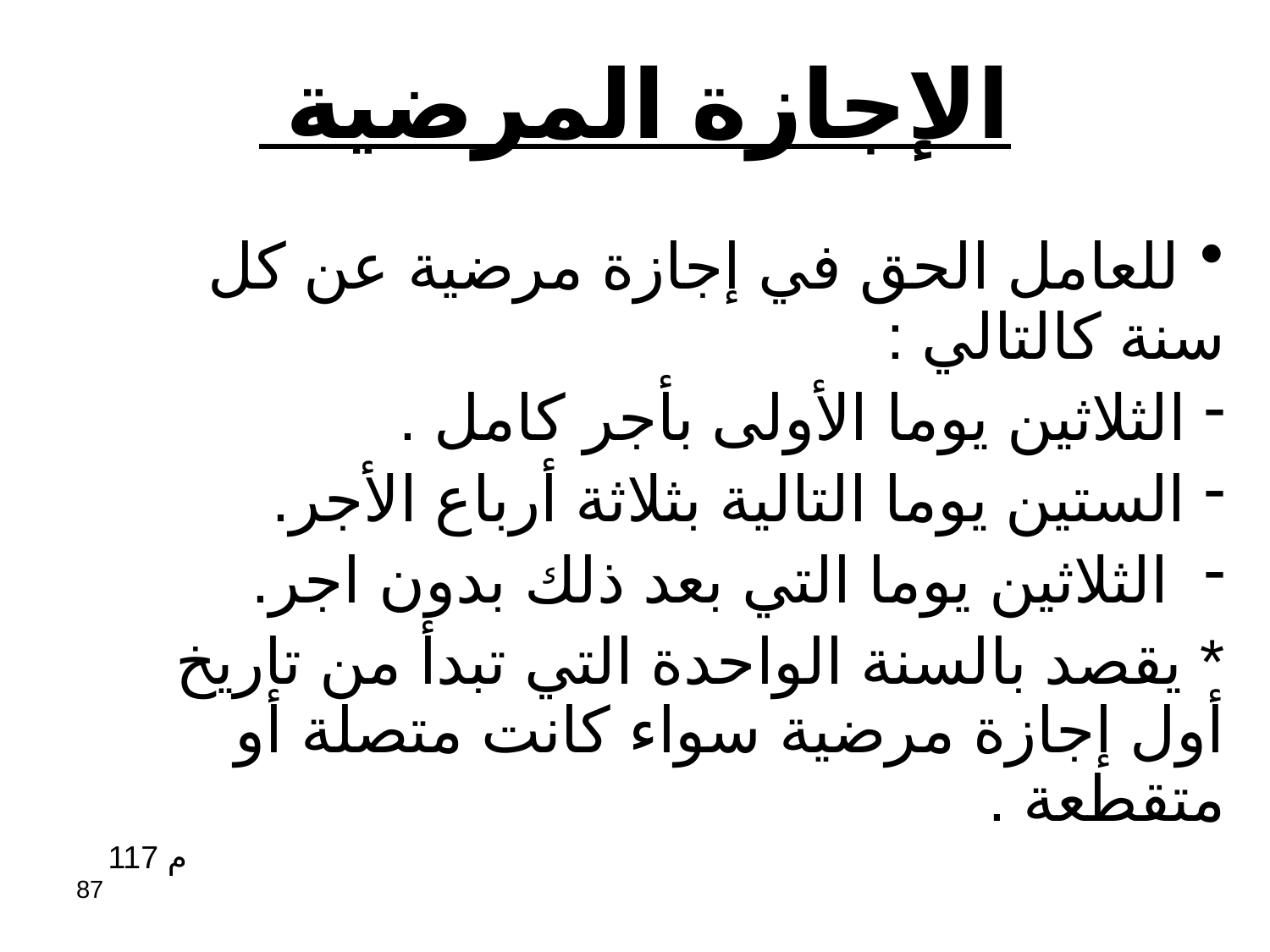

# الإجازة المرضية
 للعامل الحق في إجازة مرضية عن كل سنة كالتالي :
 الثلاثين يوما الأولى بأجر كامل .
 الستين يوما التالية بثلاثة أرباع الأجر.
  الثلاثين يوما التي بعد ذلك بدون اجر.
* يقصد بالسنة الواحدة التي تبدأ من تاريخ أول إجازة مرضية سواء كانت متصلة أو متقطعة .
				م 117
87